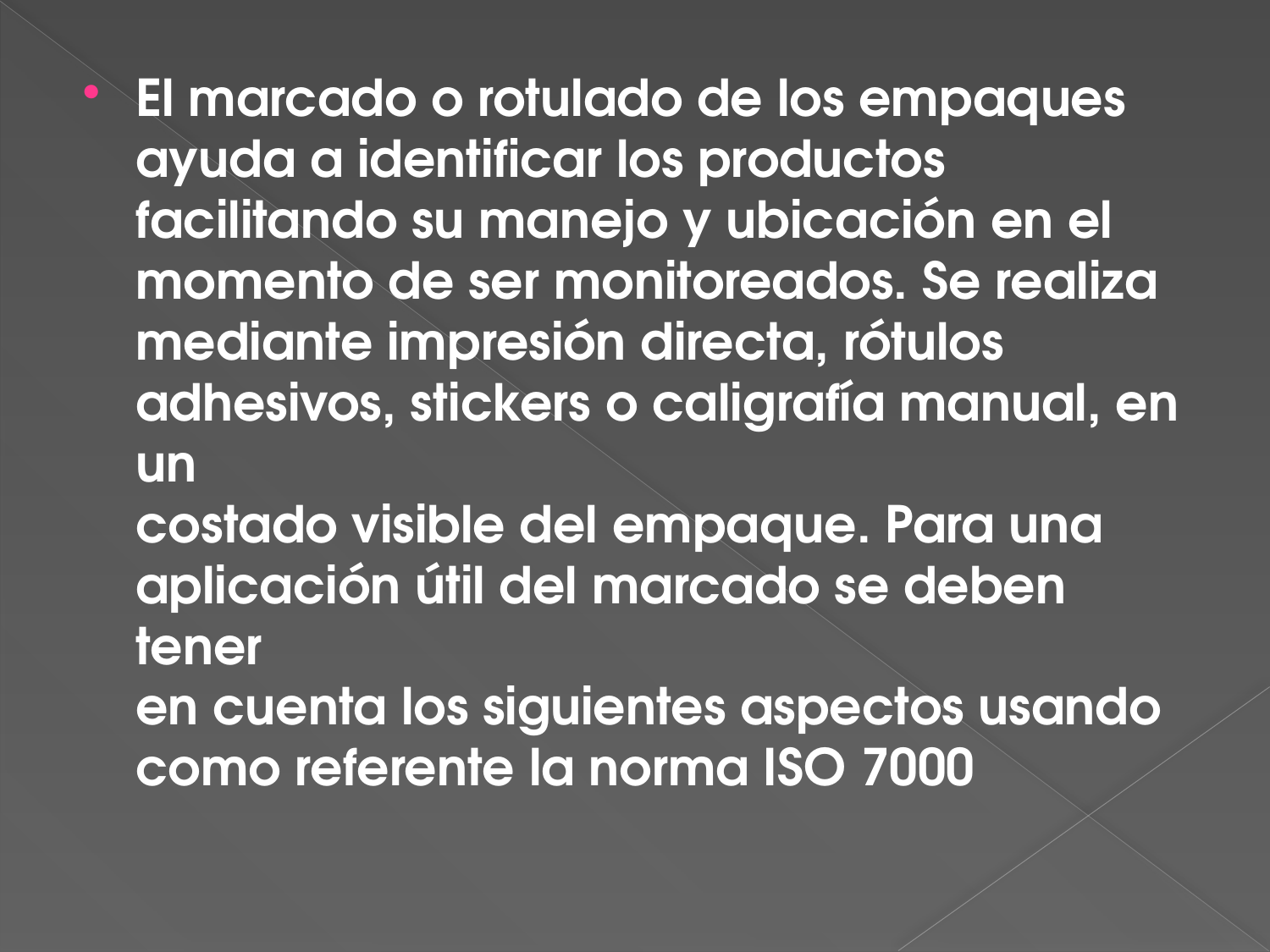

El marcado o rotulado de los empaques ayuda a identificar los productos
facilitando su manejo y ubicación en el momento de ser monitoreados. Se realiza
mediante impresión directa, rótulos adhesivos, stickers o caligrafía manual, en un
costado visible del empaque. Para una aplicación útil del marcado se deben tener
en cuenta los siguientes aspectos usando como referente la norma ISO 7000